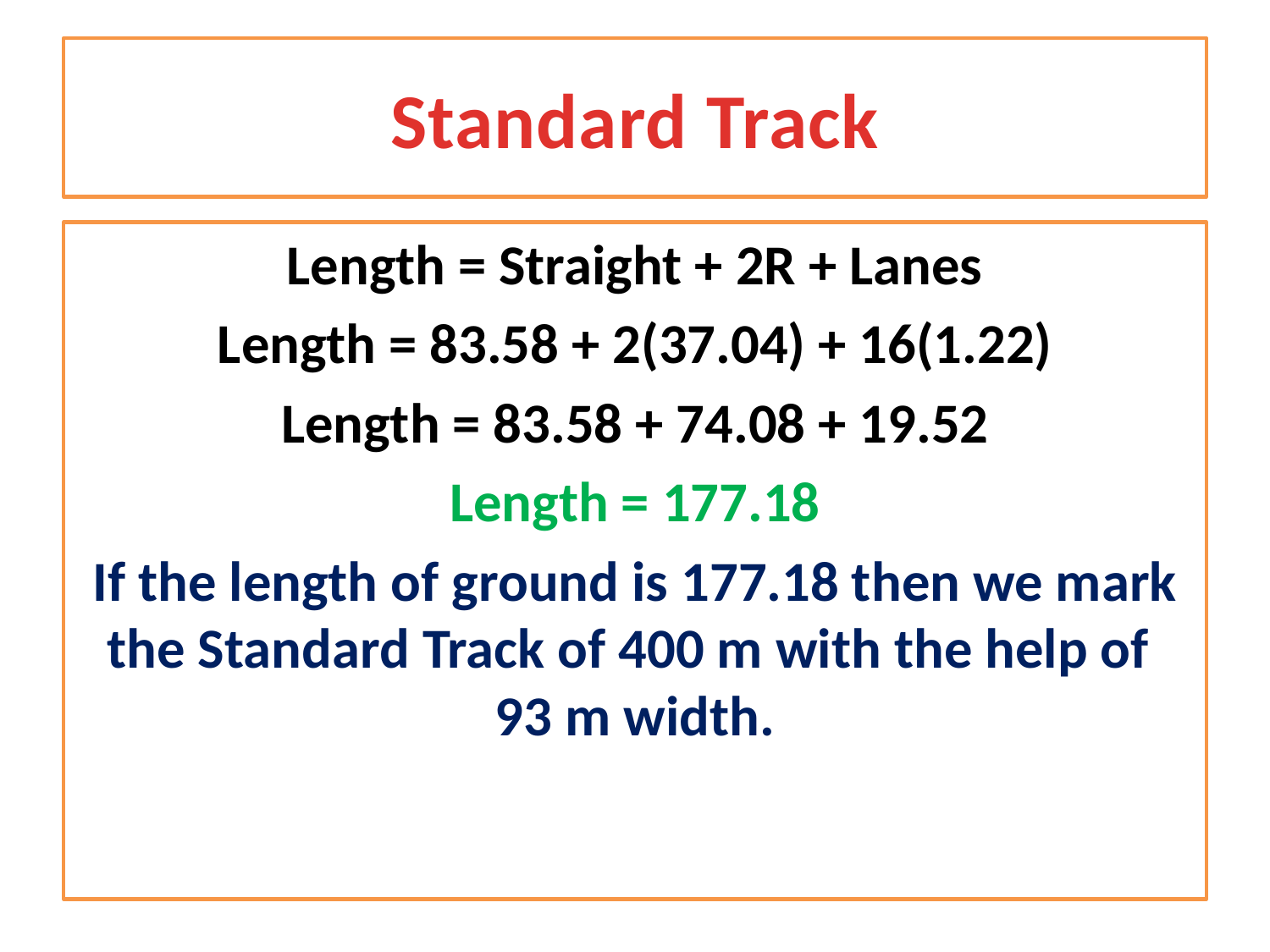

# Standard Track
Length = Straight + 2R + Lanes
Length = 83.58 + 2(37.04) + 16(1.22)
Length = 83.58 + 74.08 + 19.52
Length = 177.18
If the length of ground is 177.18 then we mark the Standard Track of 400 m with the help of  93 m width.